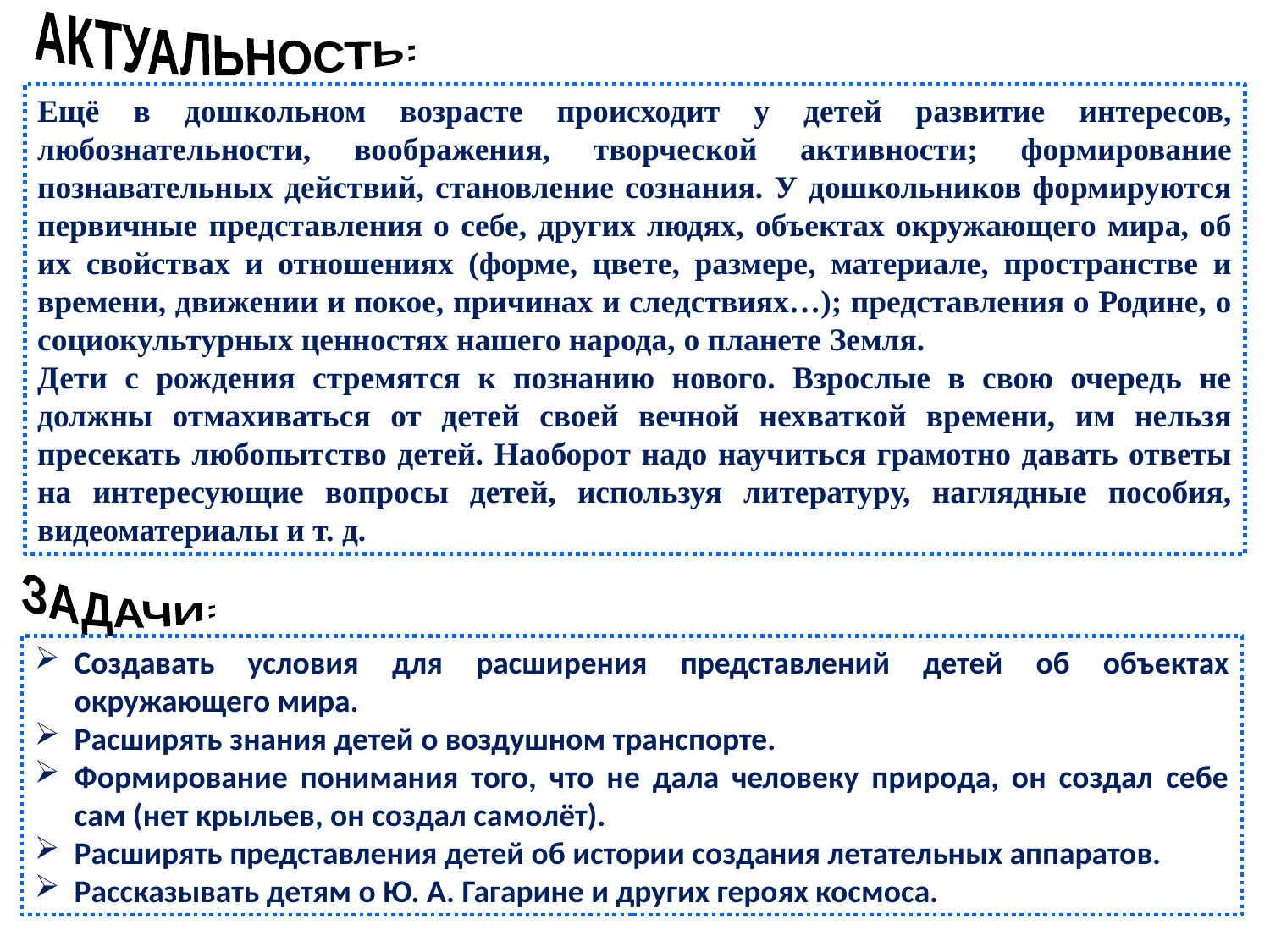

АКТУАЛЬНОСТЬ:
Ещё в дошкольном возрасте происходит у детей развитие интересов, любознательности, воображения, творческой активности; формирование познавательных действий, становление сознания. У дошкольников формируются первичные представления о себе, других людях, объектах окружающего мира, об их свойствах и отношениях (форме, цвете, размере, материале, пространстве и времени, движении и покое, причинах и следствиях…); представления о Родине, о социокультурных ценностях нашего народа, о планете Земля.
Дети с рождения стремятся к познанию нового. Взрослые в свою очередь не должны отмахиваться от детей своей вечной нехваткой времени, им нельзя пресекать любопытство детей. Наоборот надо научиться грамотно давать ответы на интересующие вопросы детей, используя литературу, наглядные пособия, видеоматериалы и т. д.
ЗАДАЧИ:
Создавать условия для расширения представлений детей об объектах окружающего мира.
Расширять знания детей о воздушном транспорте.
Формирование понимания того, что не дала человеку природа, он создал себе сам (нет крыльев, он создал самолёт).
Расширять представления детей об истории создания летательных аппаратов.
Рассказывать детям о Ю. А. Гагарине и других героях космоса.